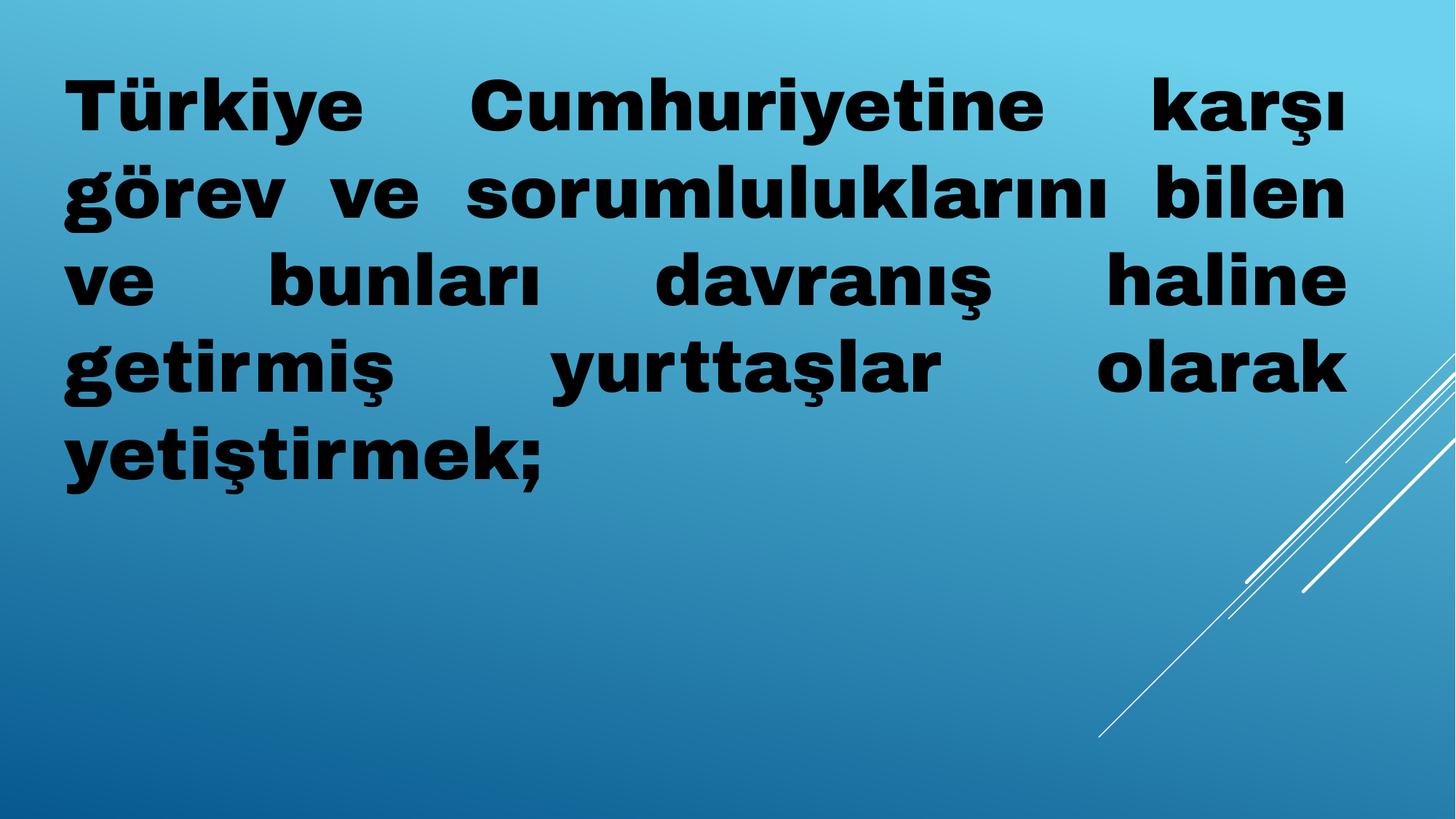

Türkiye Cumhuriyetine karşı görev ve sorumluluklarını bilen ve bunları davranış haline getirmiş yurttaşlar olarak yetiştirmek;